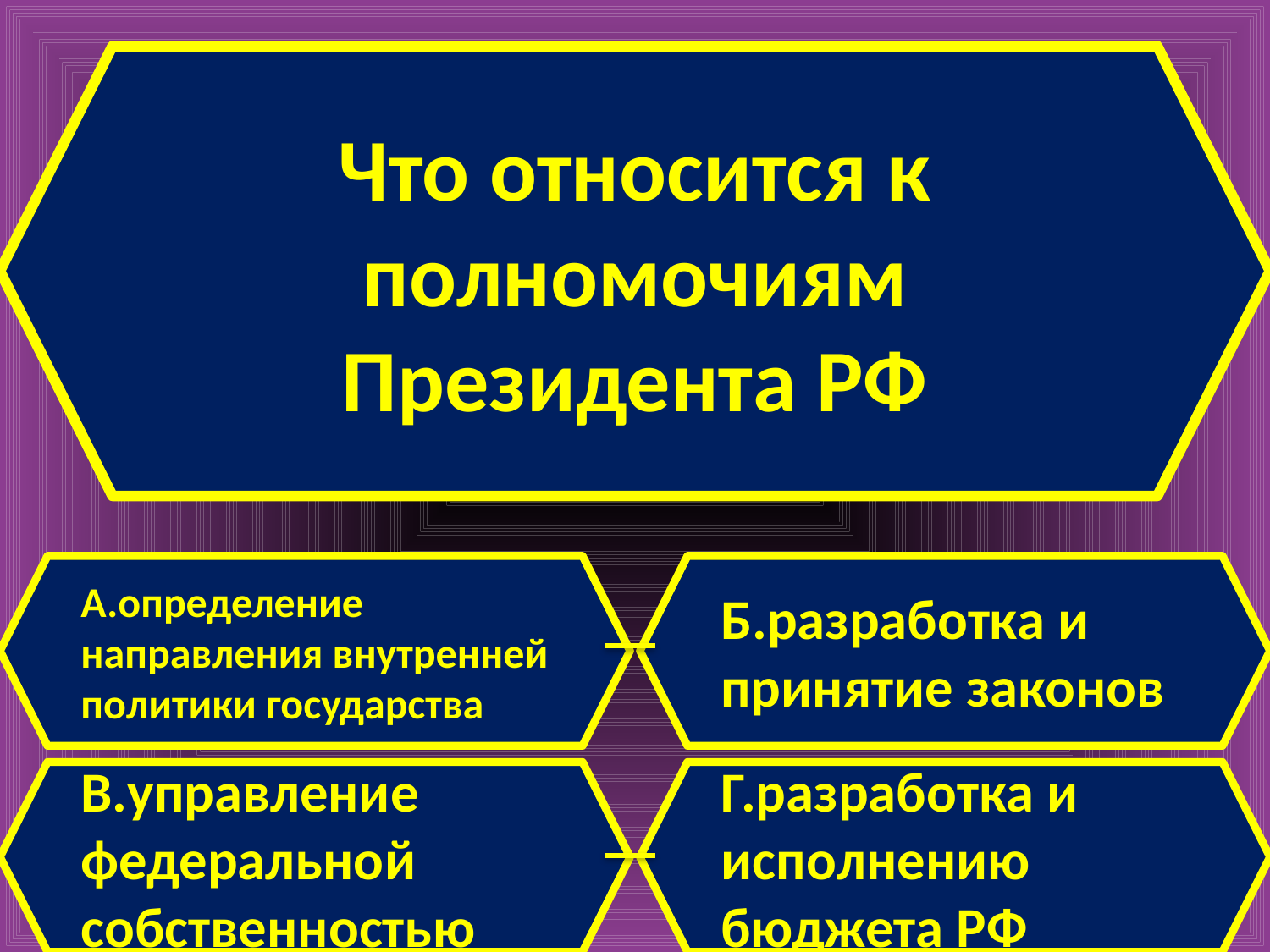

Что относится к полномочиям Президента РФ
А.определение направления внутренней политики государства
Б.разработка и принятие законов
В.управление федеральной собственностью
Г.разработка и исполнению бюджета РФ